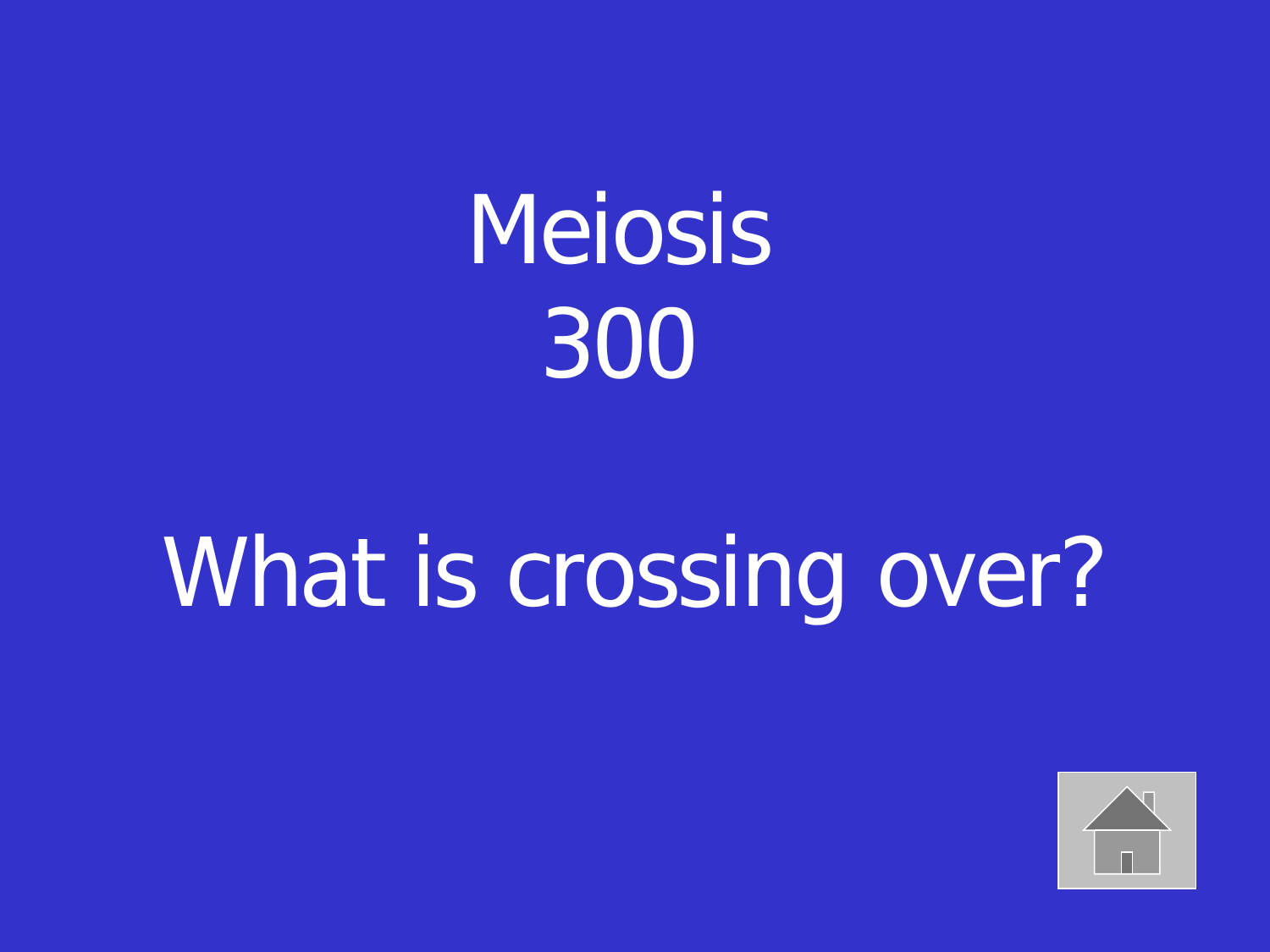

# Meiosis 300 What is crossing over?